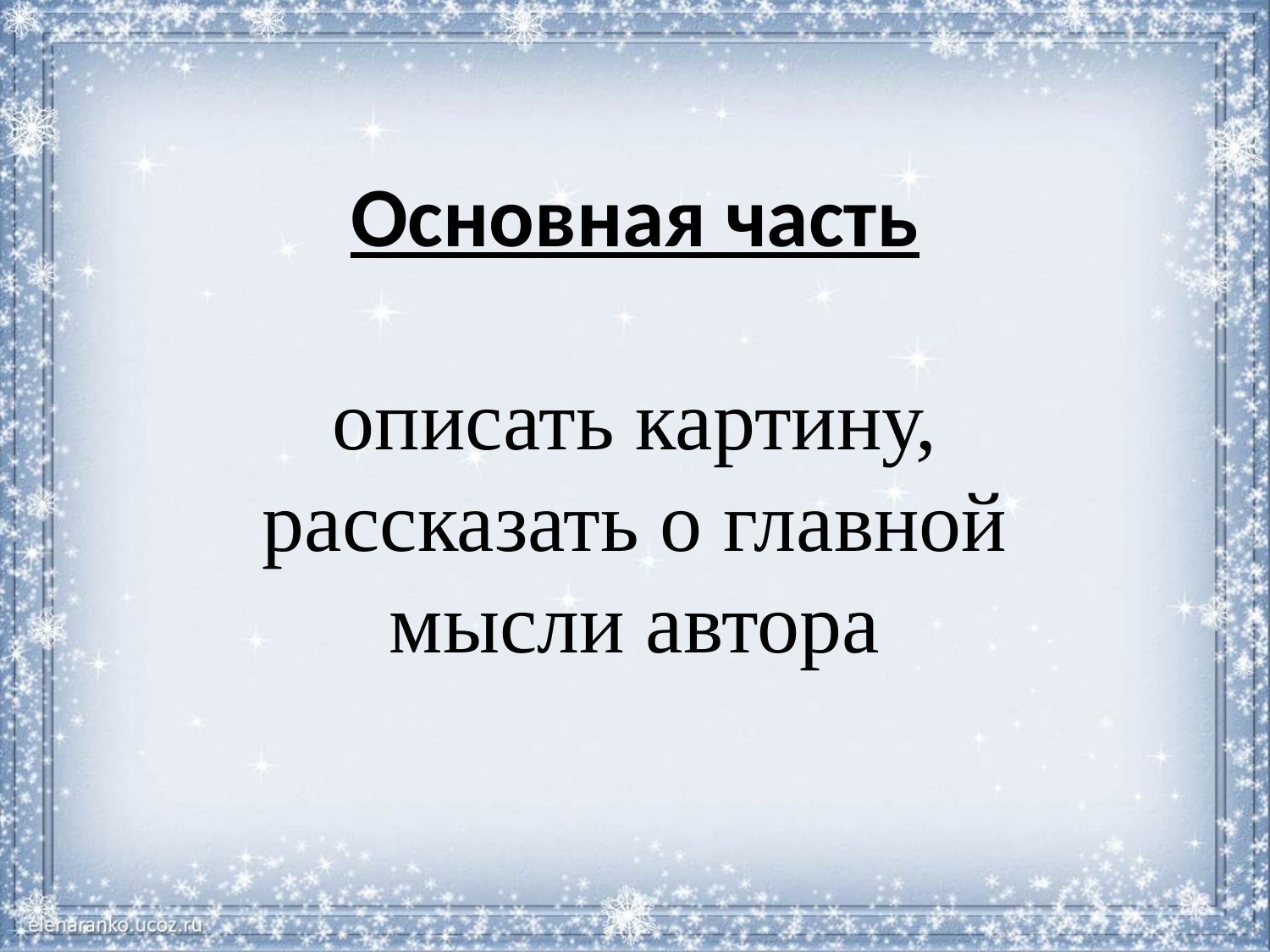

Основная часть

описать картину, рассказать о главной мысли автора